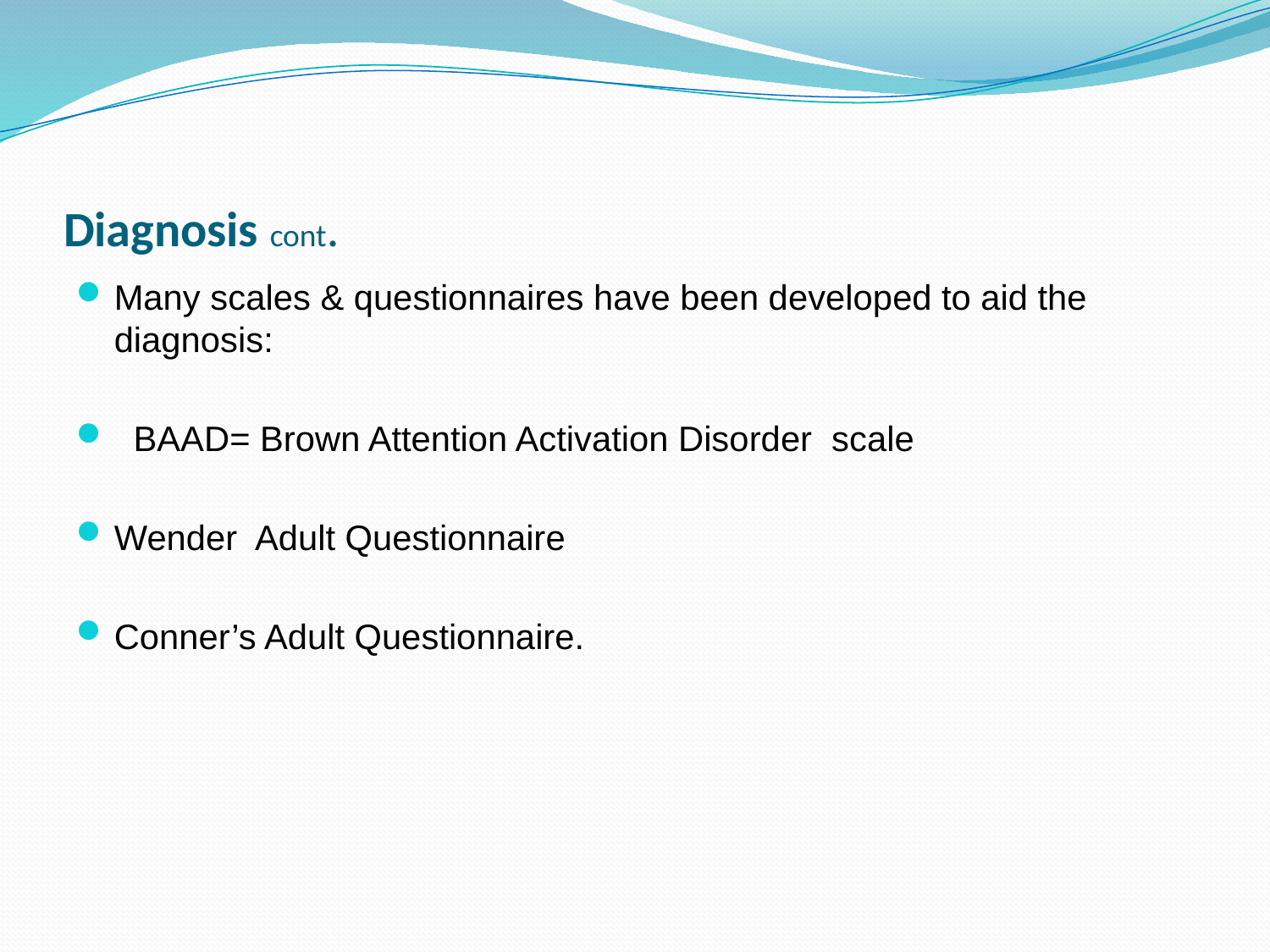

# Diagnosis cont.
Many scales & questionnaires have been developed to aid the diagnosis:

  BAAD= Brown Attention Activation Disorder  scale

Wender  Adult Questionnaire

Conner’s Adult Questionnaire.